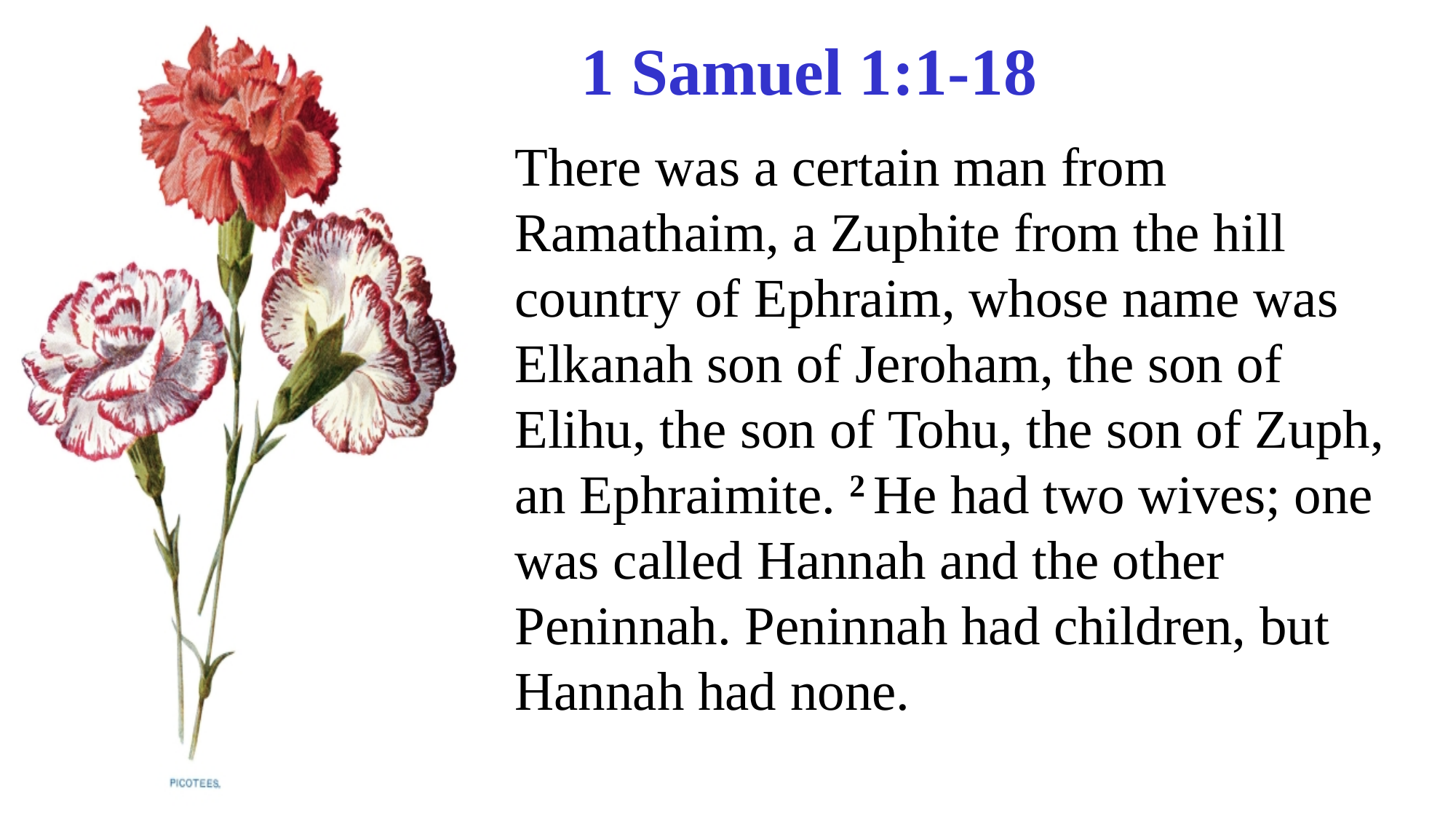

1 Samuel 1:1-18
There was a certain man from Ramathaim, a Zuphite from the hill country of Ephraim, whose name was Elkanah son of Jeroham, the son of Elihu, the son of Tohu, the son of Zuph, an Ephraimite. 2 He had two wives; one was called Hannah and the other Peninnah. Peninnah had children, but Hannah had none.